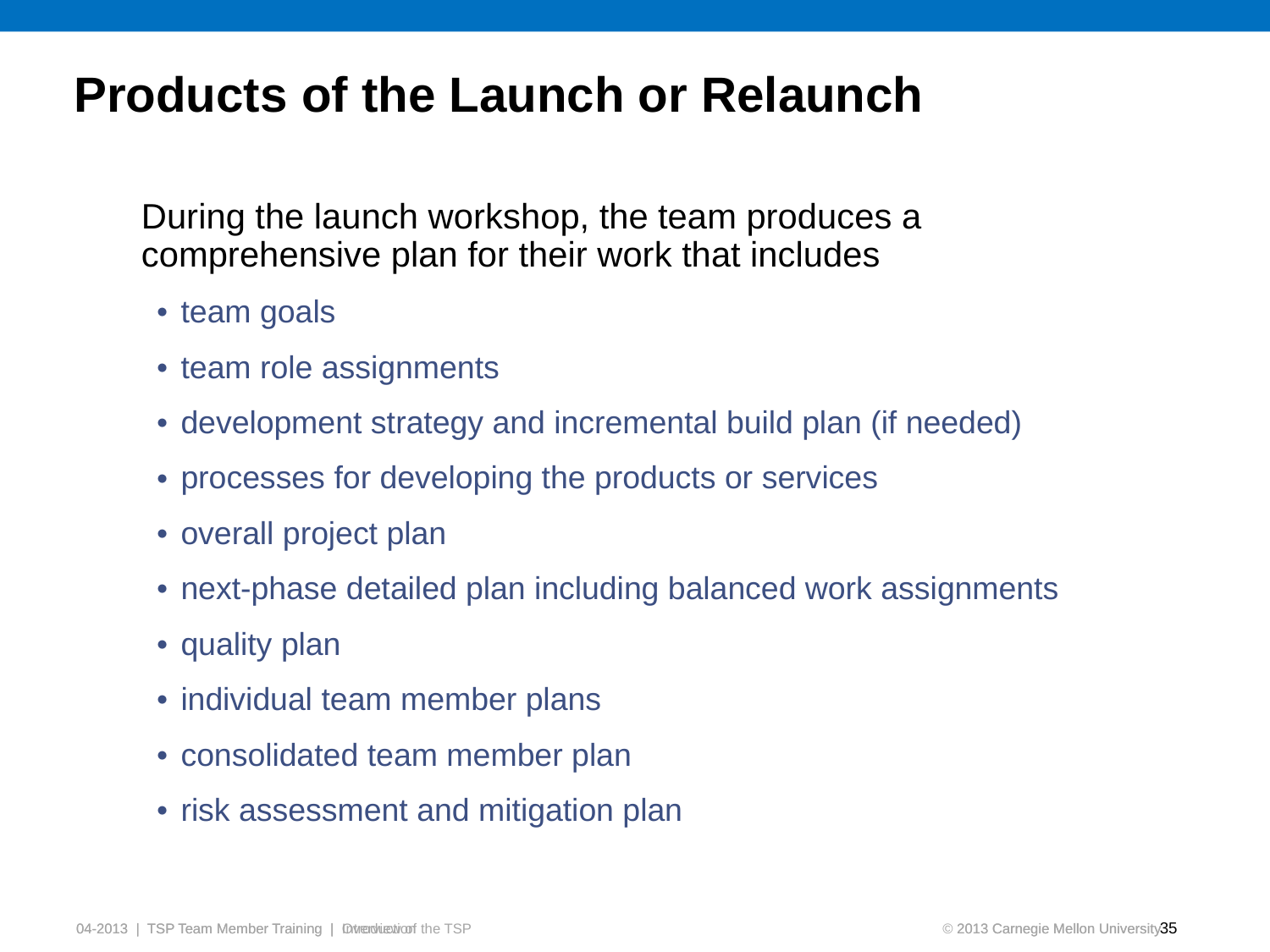

# Products of the Launch or Relaunch
During the launch workshop, the team produces a comprehensive plan for their work that includes
team goals
team role assignments
development strategy and incremental build plan (if needed)
processes for developing the products or services
overall project plan
next-phase detailed plan including balanced work assignments
quality plan
individual team member plans
consolidated team member plan
risk assessment and mitigation plan